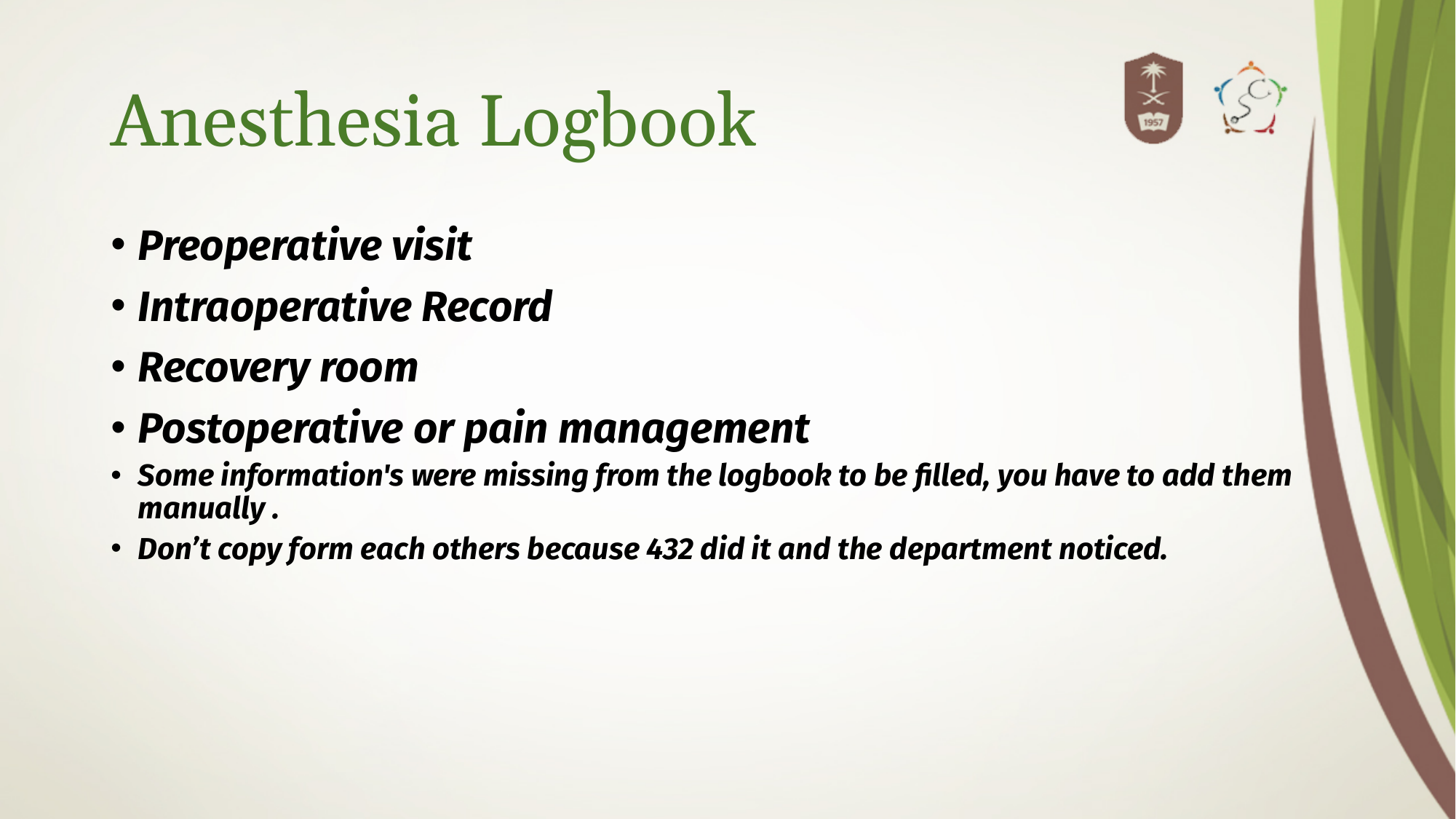

# Anesthesia Logbook
Preoperative visit
Intraoperative Record
Recovery room
Postoperative or pain management
Some information's were missing from the logbook to be filled, you have to add them manually .
Don’t copy form each others because 432 did it and the department noticed.